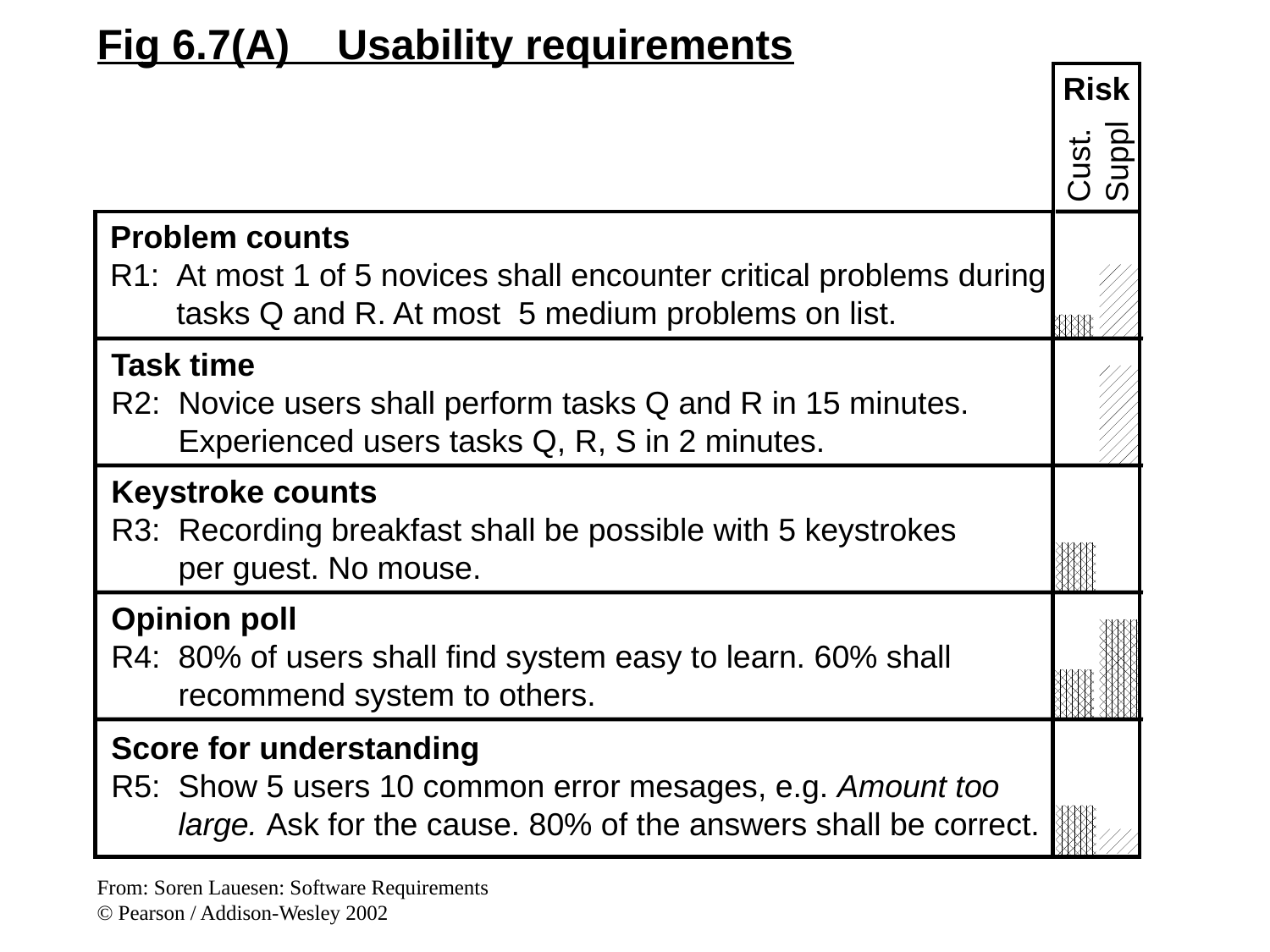

Fig 6.7(A)    Usability requirements
Risk
Cust.
Suppl
Problem counts
R1:	At most 1 of 5 novices shall encounter critical problems during tasks Q and R. At most  5 medium problems on list.

Task time
R2:	Novice users shall perform tasks Q and R in 15 minutes. Experienced users tasks Q, R, S in 2 minutes.

Keystroke counts
R3:	Recording breakfast shall be possible with 5 keystrokes per guest. No mouse.

Opinion poll
R4:	80% of users shall find system easy to learn. 60% shall recommend system to others.

Score for understanding
R5:	Show 5 users 10 common error mesages, e.g. Amount too large. Ask for the cause. 80% of the answers shall be correct.

From: Soren Lauesen: Software Requirements
© Pearson / Addison-Wesley 2002